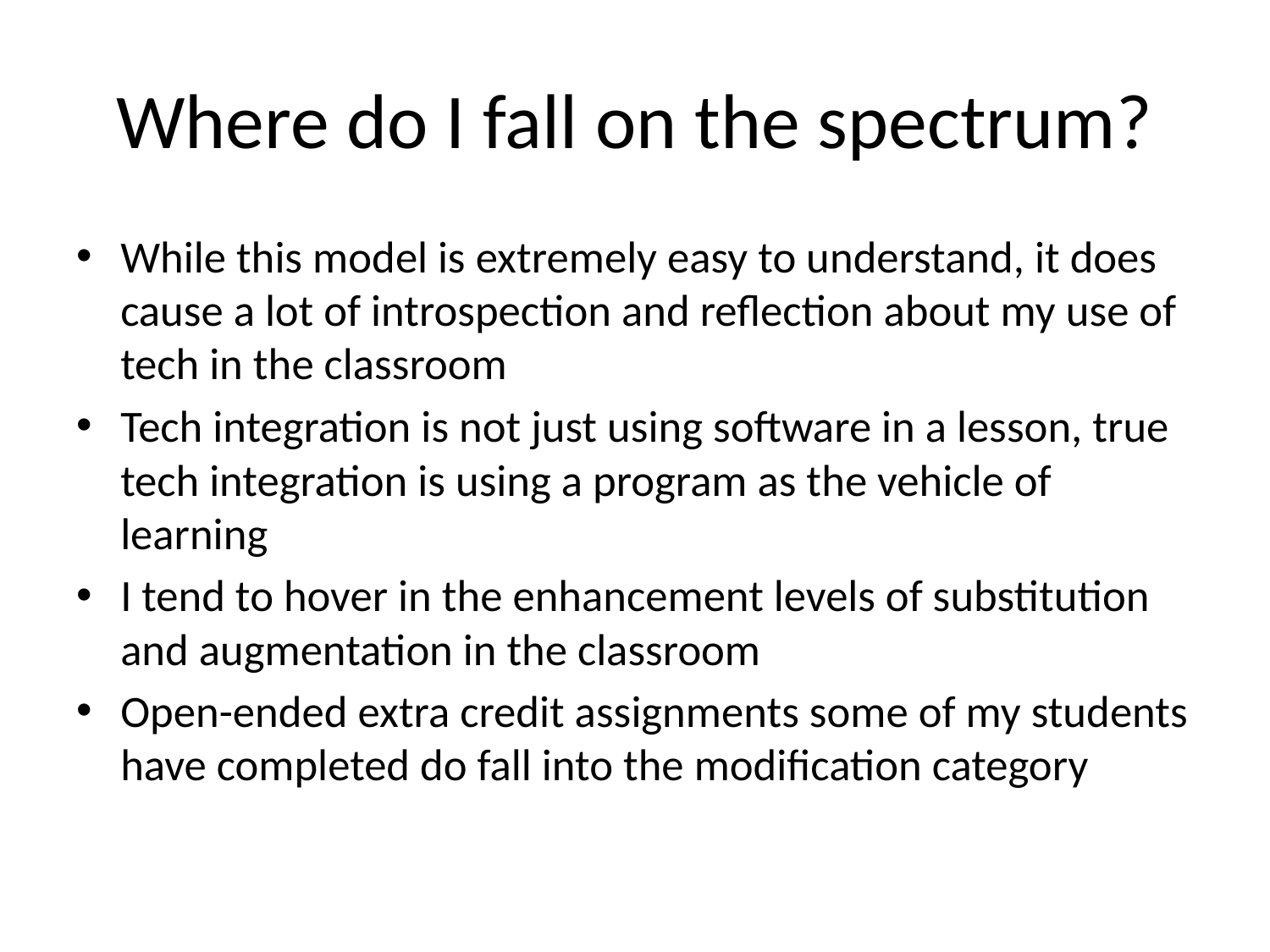

# Where do I fall on the spectrum?
While this model is extremely easy to understand, it does cause a lot of introspection and reflection about my use of tech in the classroom
Tech integration is not just using software in a lesson, true tech integration is using a program as the vehicle of learning
I tend to hover in the enhancement levels of substitution and augmentation in the classroom
Open-ended extra credit assignments some of my students have completed do fall into the modification category